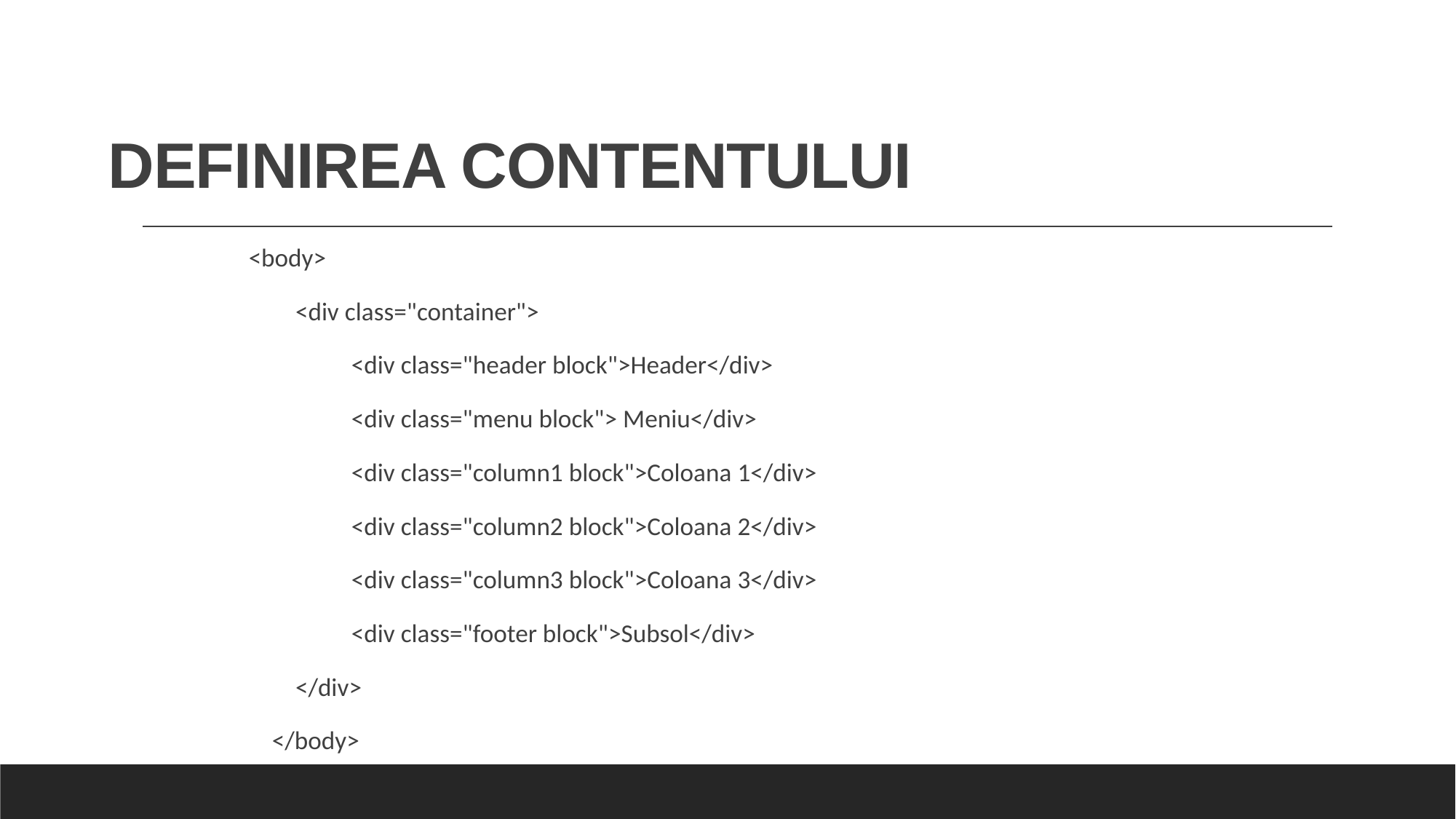

# DEFINIREA CONTENTULUI
<body>
        <div class="container">
            	<div class="header block">Header</div>
	<div class="menu block"> Meniu</div>
            	<div class="column1 block">Coloana 1</div>
            	<div class="column2 block">Coloana 2</div>
            	<div class="column3 block">Coloana 3</div>
            	<div class="footer block">Subsol</div>
        </div>
    </body>